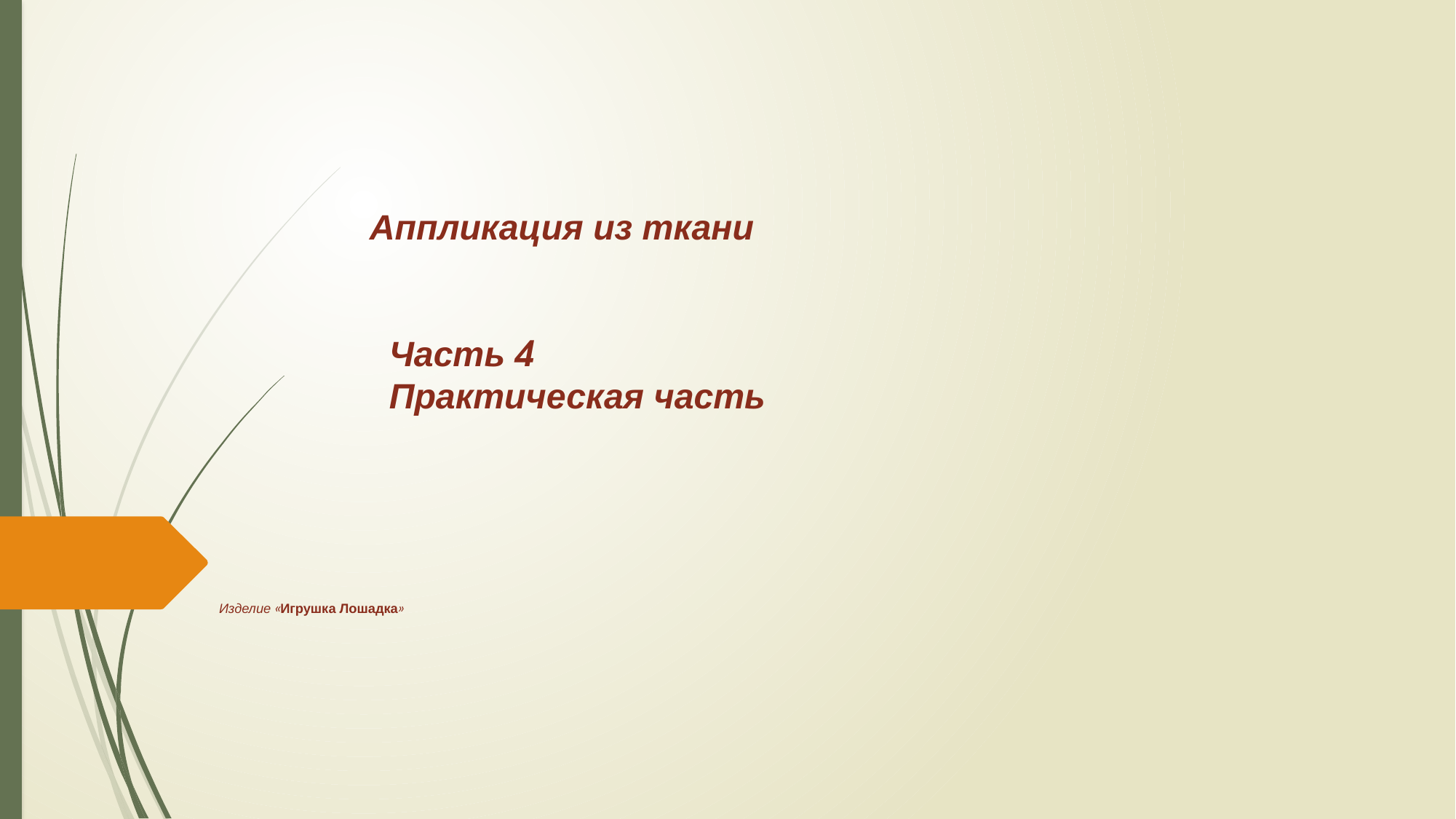

# Аппликация из ткани Часть 4 Практическая часть
Изделие «Игрушка Лошадка»